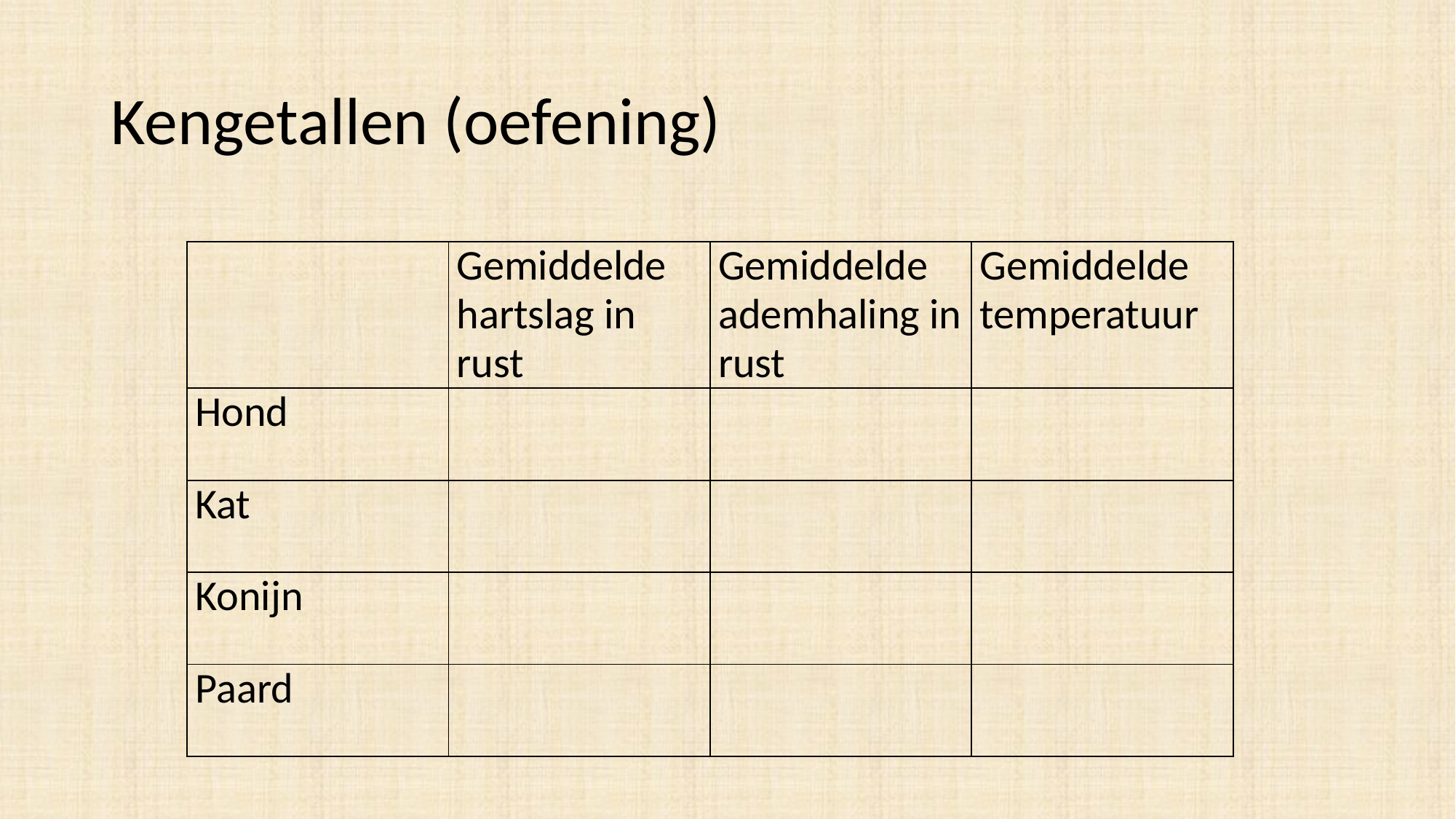

# Kengetallen (oefening)
|  | Gemiddelde hartslag in rust | Gemiddelde ademhaling in rust | Gemiddelde temperatuur |
| --- | --- | --- | --- |
| Hond |  |  |  |
| Kat |  |  |  |
| Konijn |  |  |  |
| Paard |  |  |  |